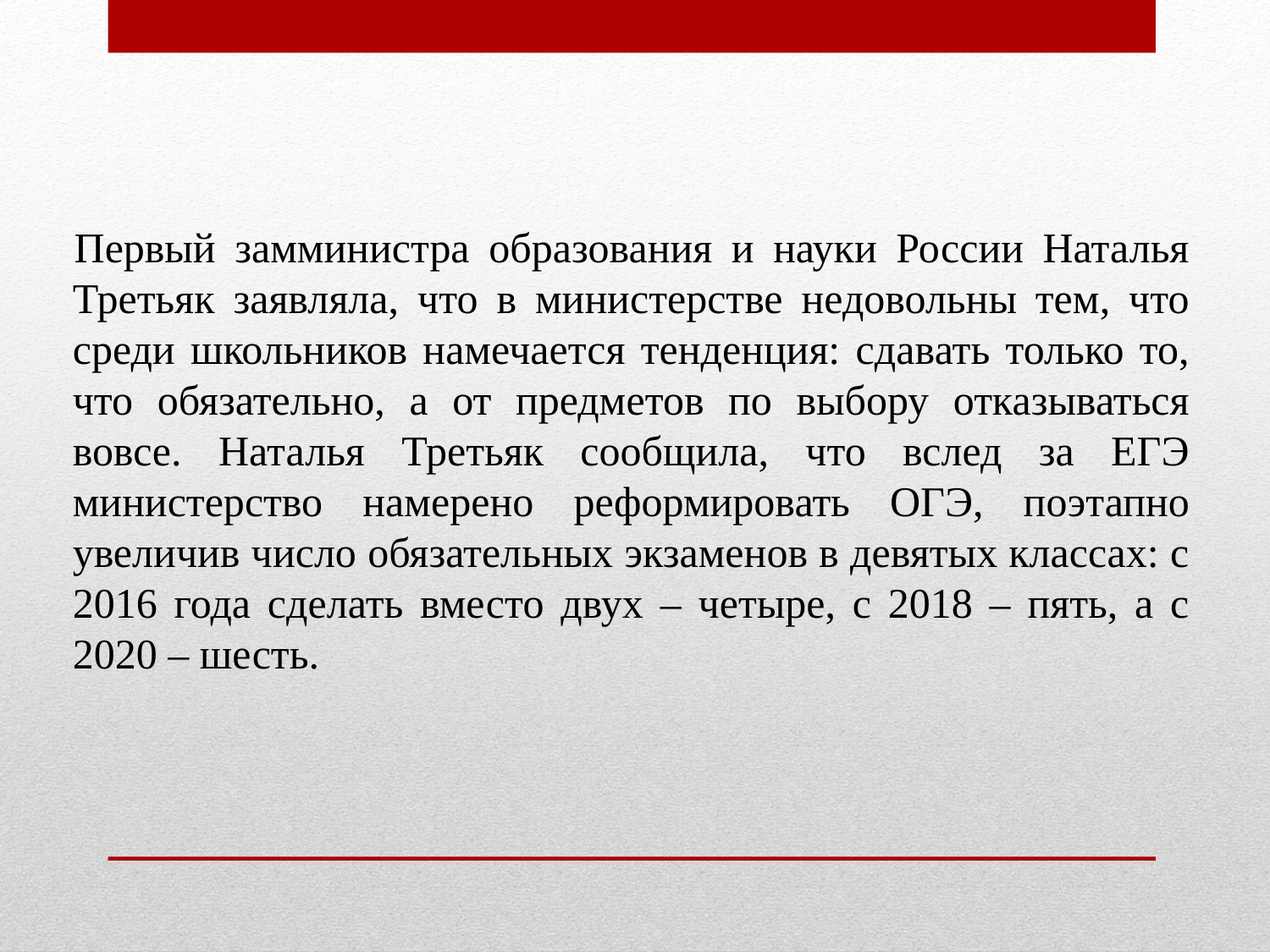

Первый замминистра образования и науки России Наталья Третьяк заявляла, что в министерстве недовольны тем, что среди школьников намечается тенденция: сдавать только то, что обязательно, а от предметов по выбору отказываться вовсе. Наталья Третьяк сообщила, что вслед за ЕГЭ министерство намерено реформировать ОГЭ, поэтапно увеличив число обязательных экзаменов в девятых классах: с 2016 года сделать вместо двух – четыре, с 2018 – пять, а с 2020 – шесть.